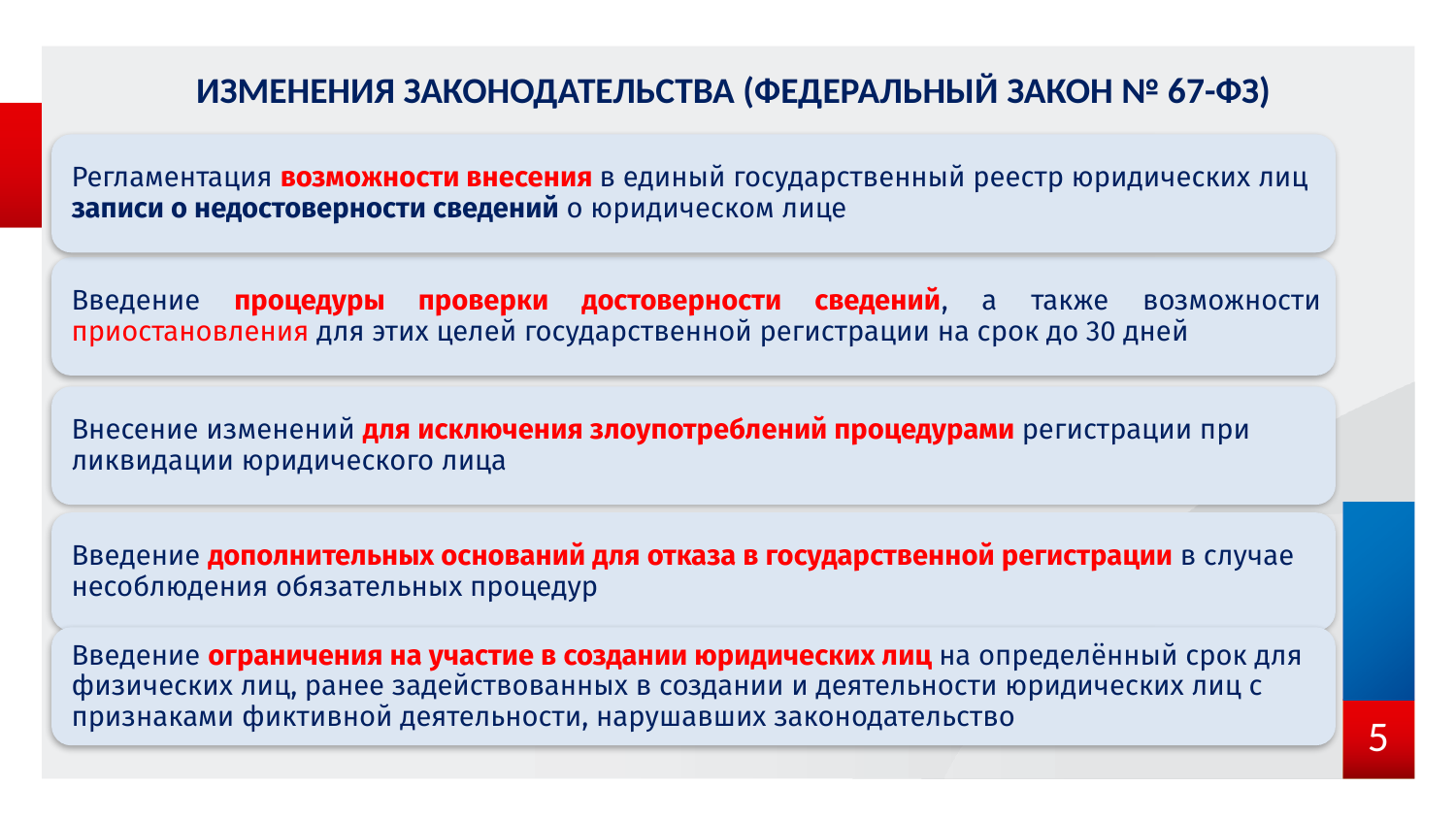

# ИЗМЕНЕНИЯ ЗАКОНОДАТЕЛЬСТВА (ФЕДЕРАЛЬНЫЙ ЗАКОН № 67-ФЗ)
Введение процедуры проверки достоверности сведений, а также возможности приостановления для этих целей государственной регистрации на срок до 30 дней
Внесение изменений для исключения злоупотреблений процедурами регистрации при ликвидации юридического лица
Введение дополнительных оснований для отказа в государственной регистрации в случае несоблюдения обязательных процедур
Введение ограничения на участие в создании юридических лиц на определённый срок для физических лиц, ранее задействованных в создании и деятельности юридических лиц с признаками фиктивной деятельности, нарушавших законодательство
Регламентация возможности внесения в единый государственный реестр юридических лиц записи о недостоверности сведений о юридическом лице
5